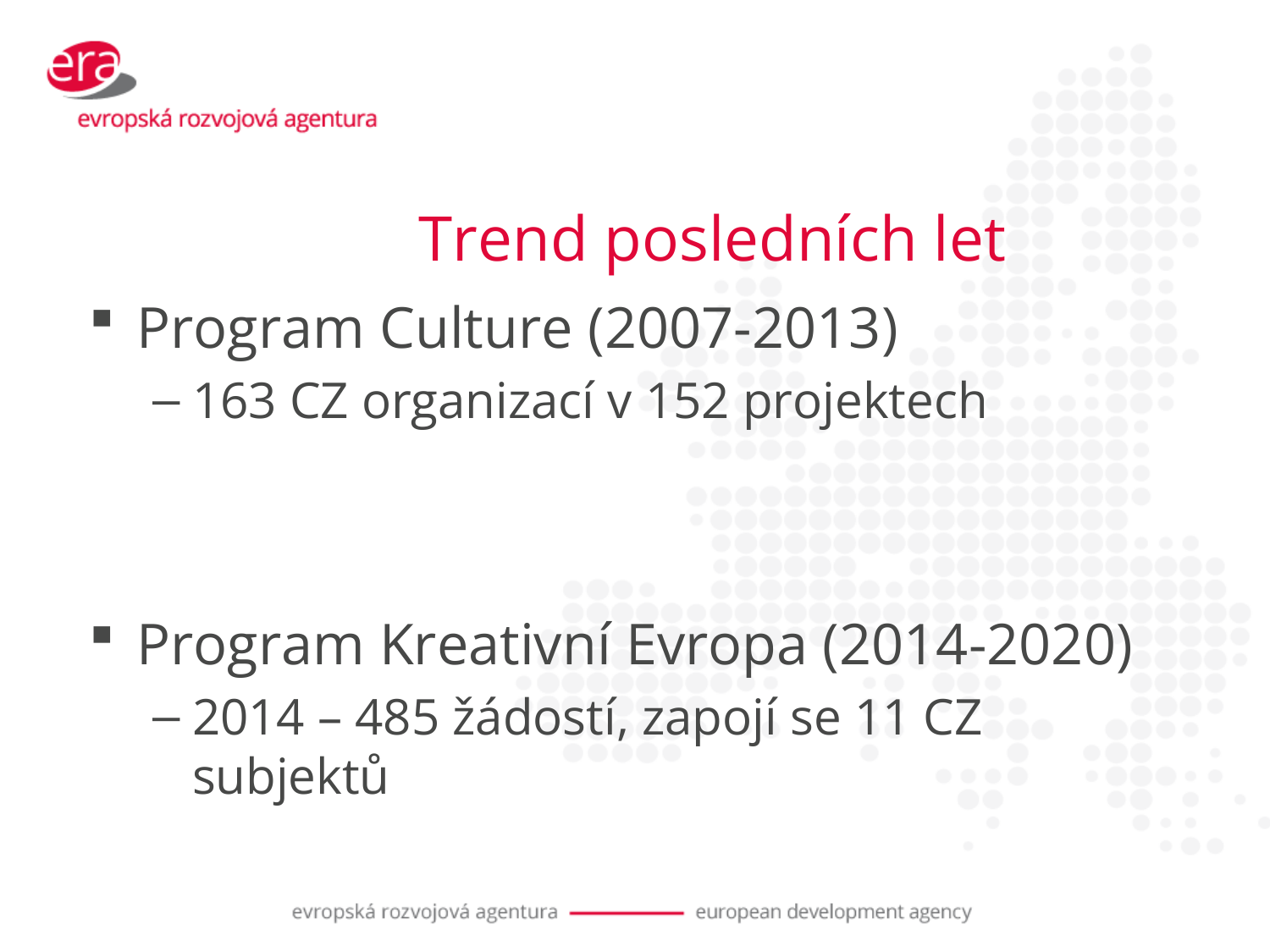

# Trend posledních let
Program Culture (2007-2013)
163 CZ organizací v 152 projektech

Program Kreativní Evropa (2014-2020)
2014 – 485 žádostí, zapojí se 11 CZ subjektů